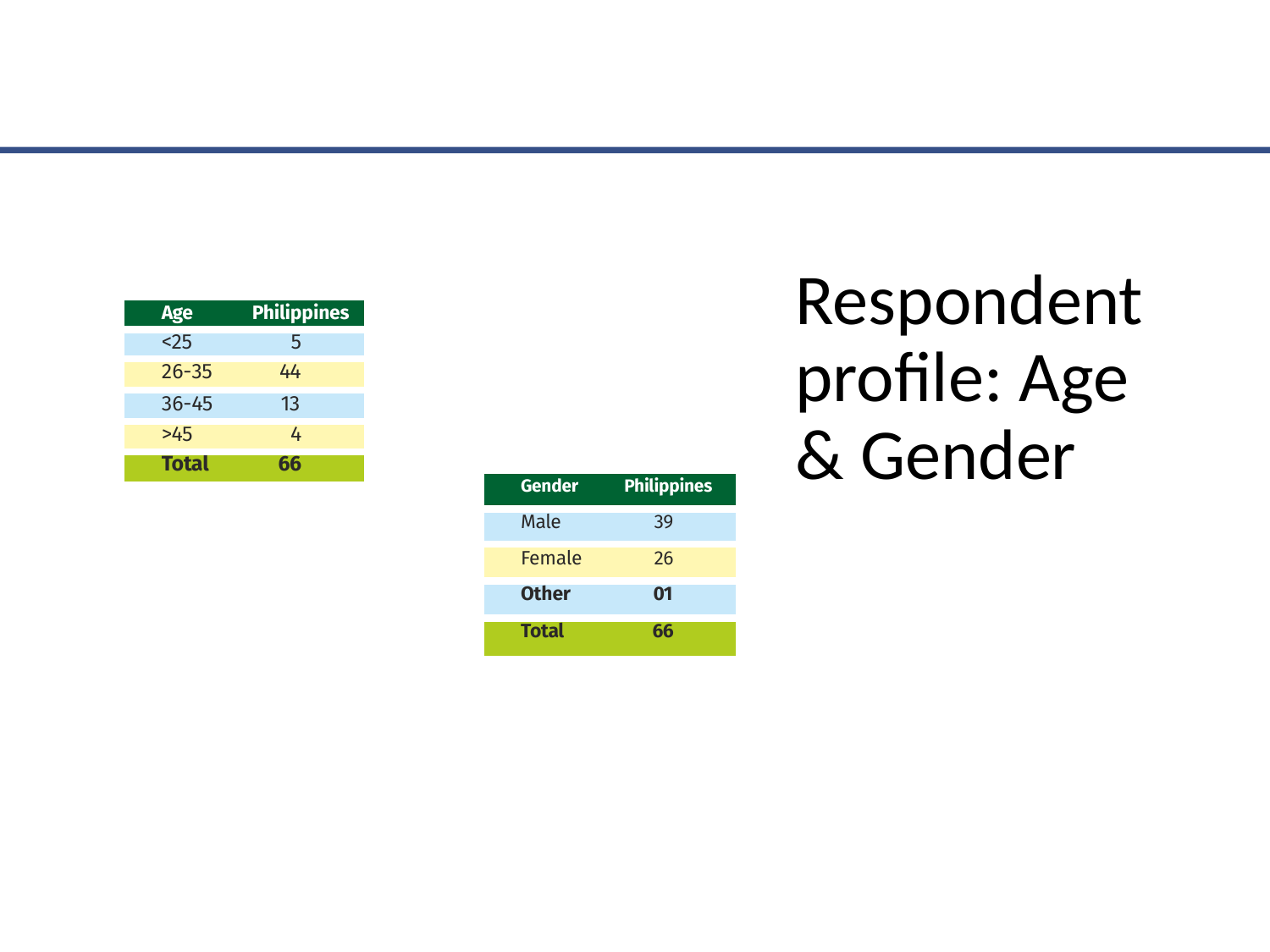

Respondent profile: Age & Gender
| Age | Philippines |
| --- | --- |
| <25 | 5 |
| 26-35 | 44 |
| 36-45 | 13 |
| >45 | 4 |
| Total | 66 |

| Gender | Philippines |
| --- | --- |
| Male | 39 |
| Female | 26 |
| Other | 01 |
| Total | 66 |
15